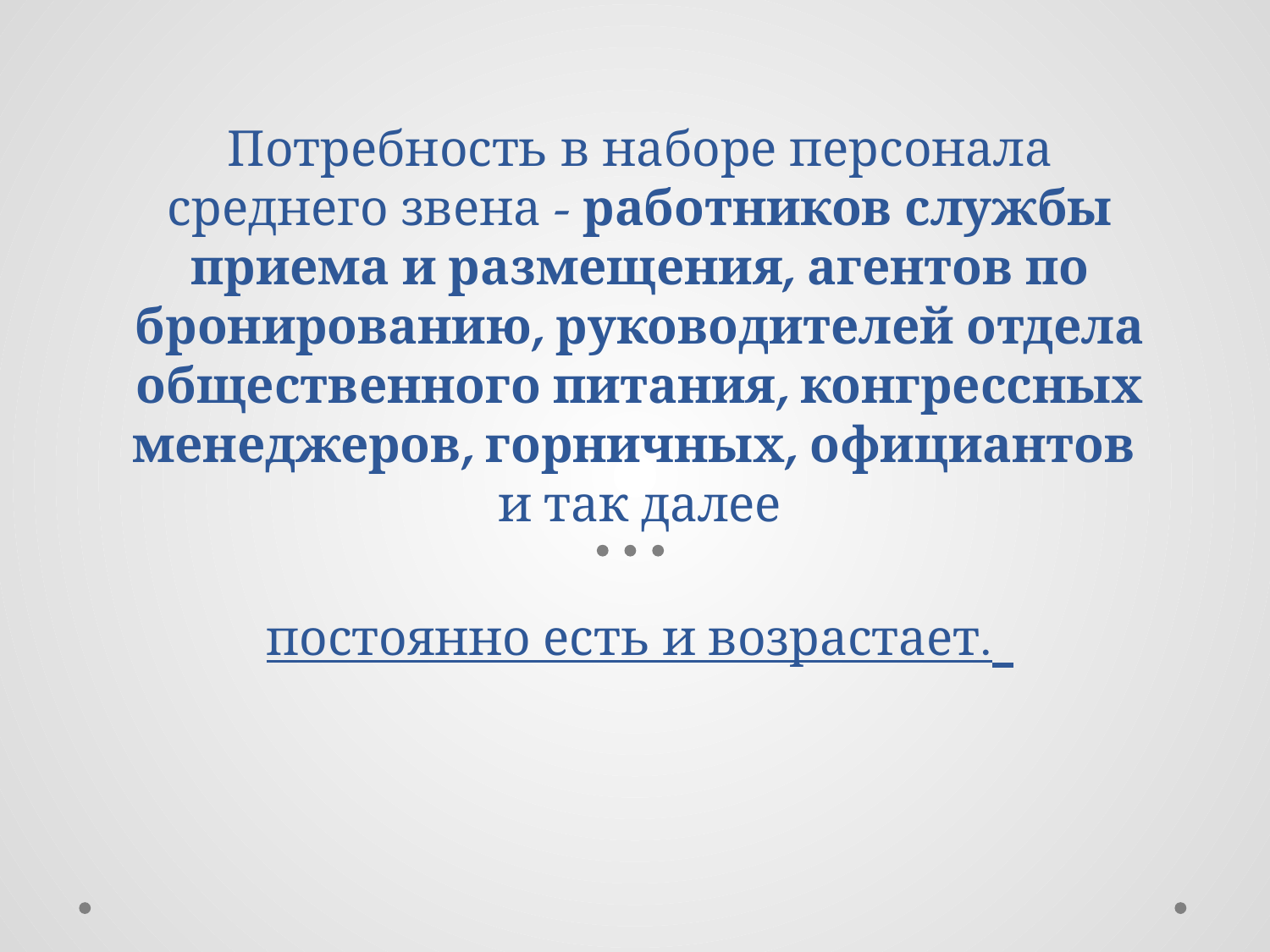

# Потребность в наборе персонала среднего звена - работников службы приема и размещения, агентов по бронированию, руководителей отдела общественного питания, конгрессных менеджеров, горничных, официантов  и так далее
постоянно есть и возрастает.